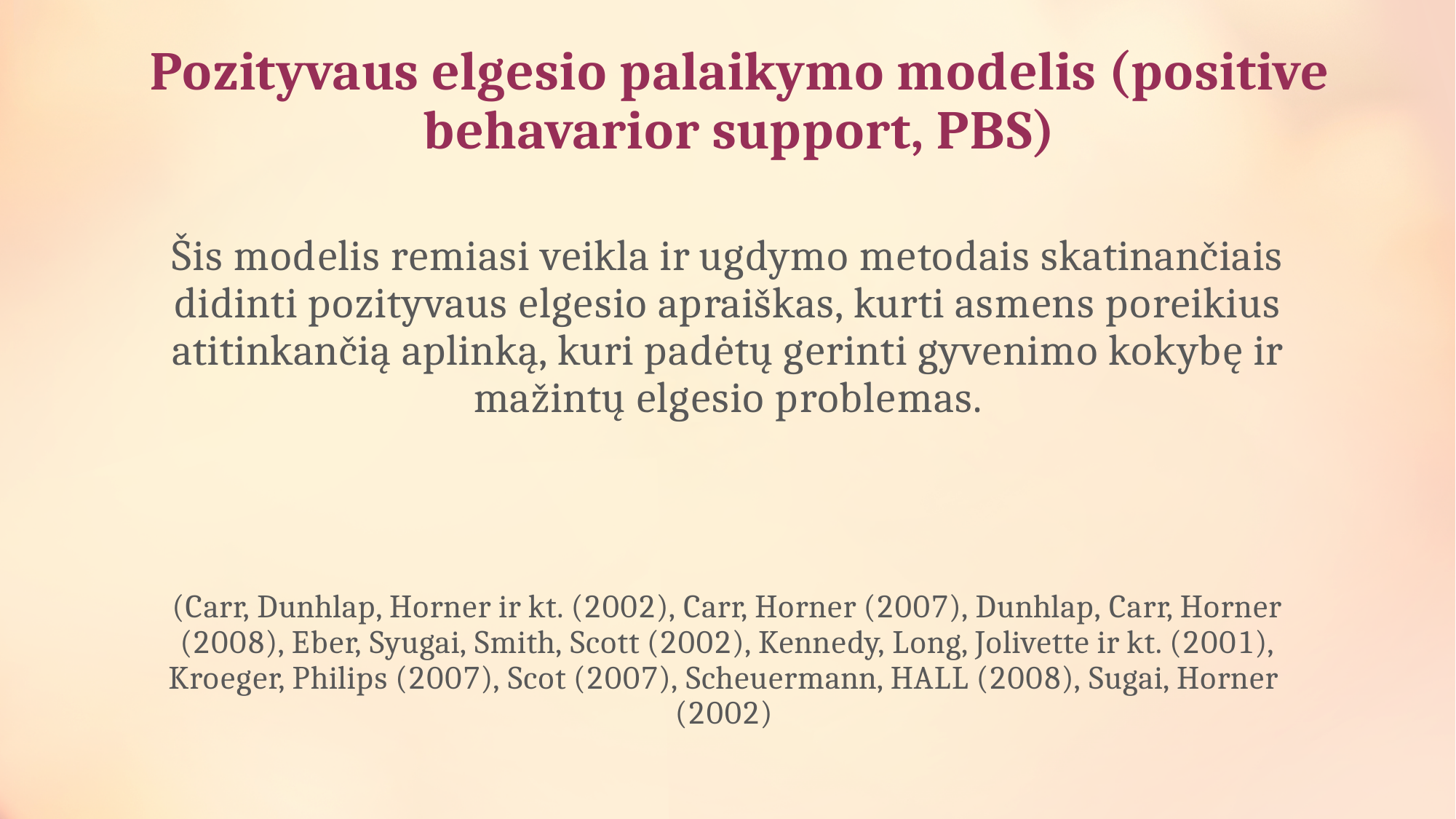

# Pozityvaus elgesio palaikymo modelis (positive behavarior support, PBS)
Šis modelis remiasi veikla ir ugdymo metodais skatinančiais didinti pozityvaus elgesio apraiškas, kurti asmens poreikius atitinkančią aplinką, kuri padėtų gerinti gyvenimo kokybę ir mažintų elgesio problemas.

(Carr, Dunhlap, Horner ir kt. (2002), Carr, Horner (2007), Dunhlap, Carr, Horner (2008), Eber, Syugai, Smith, Scott (2002), Kennedy, Long, Jolivette ir kt. (2001), Kroeger, Philips (2007), Scot (2007), Scheuermann, HALL (2008), Sugai, Horner  (2002)